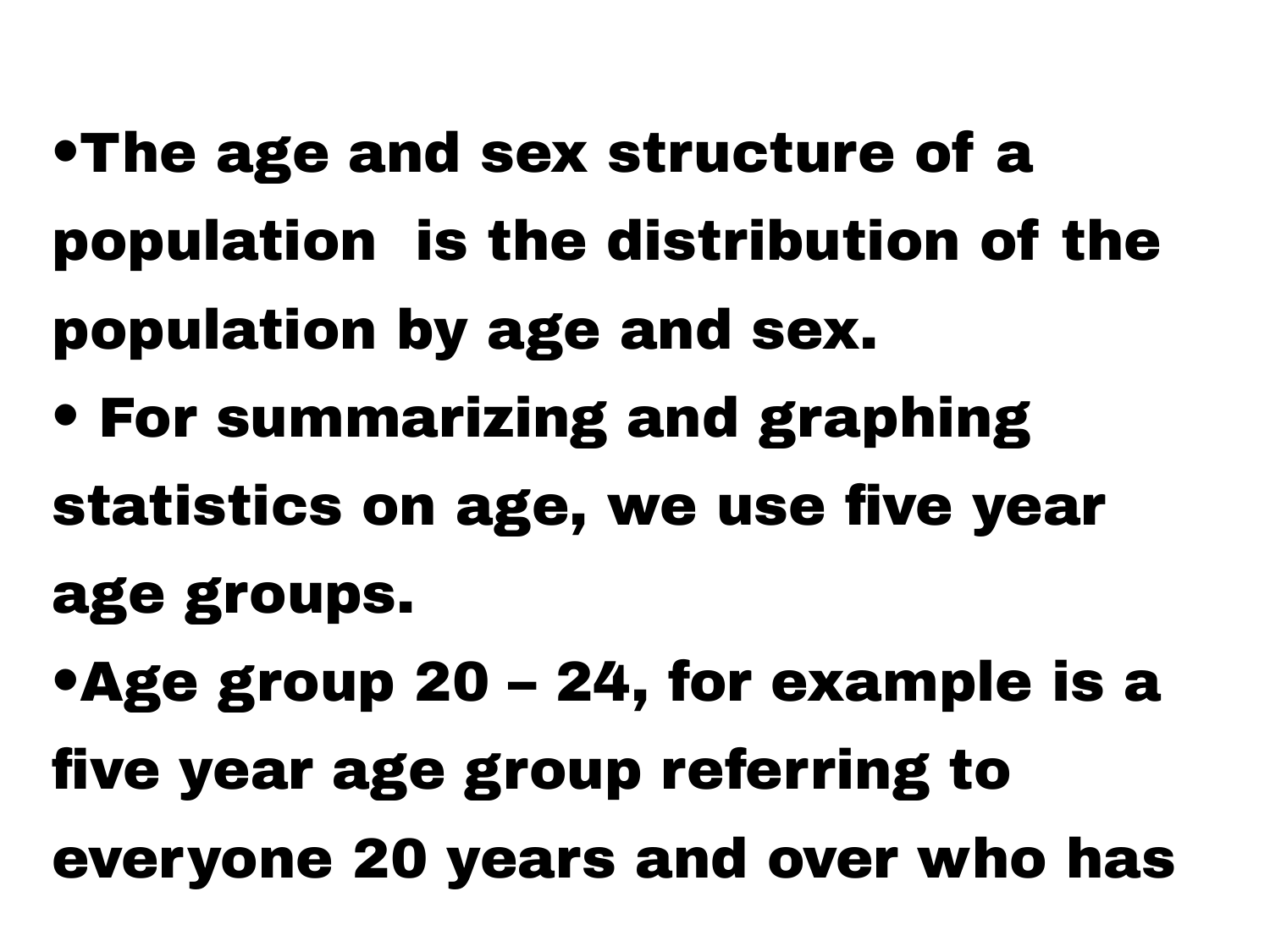

The age and sex structure of a population  is the distribution of the population by age and sex.
 For summarizing and graphing statistics on age, we use five year age groups.
Age group 20 – 24, for example is a five year age group referring to everyone 20 years and over who has